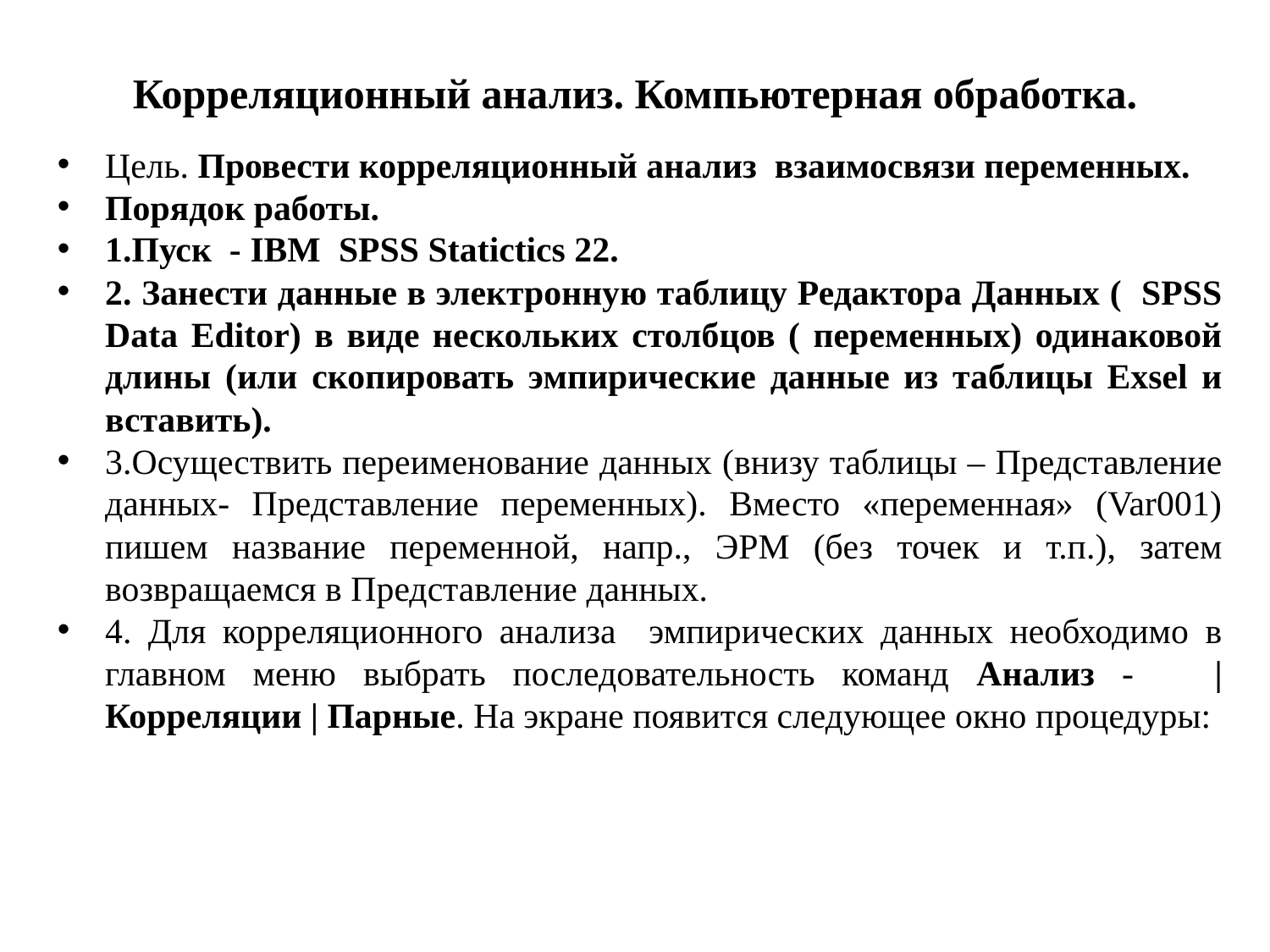

Корреляционный анализ. Компьютерная обработка.
Цель. Провести корреляционный анализ  взаимосвязи переменных.
Порядок работы.
1.Пуск  - IBM  SPSS Statictics 22.
2. Занести данные в электронную таблицу Редактора Данных (  SPSS Data Editor) в виде нескольких столбцов ( переменных) одинаковой длины (или скопировать эмпирические данные из таблицы Exsel и вставить).
3.Осуществить переименование данных (внизу таблицы – Представление данных- Представление переменных). Вместо «переменная» (Var001) пишем название переменной, напр., ЭРМ (без точек и т.п.), затем возвращаемся в Представление данных.
4. Для корреляционного анализа  эмпирических данных необходимо в главном меню выбрать последовательность команд Анализ -   | Корреляции | Парные. На экране появится следующее окно процедуры: